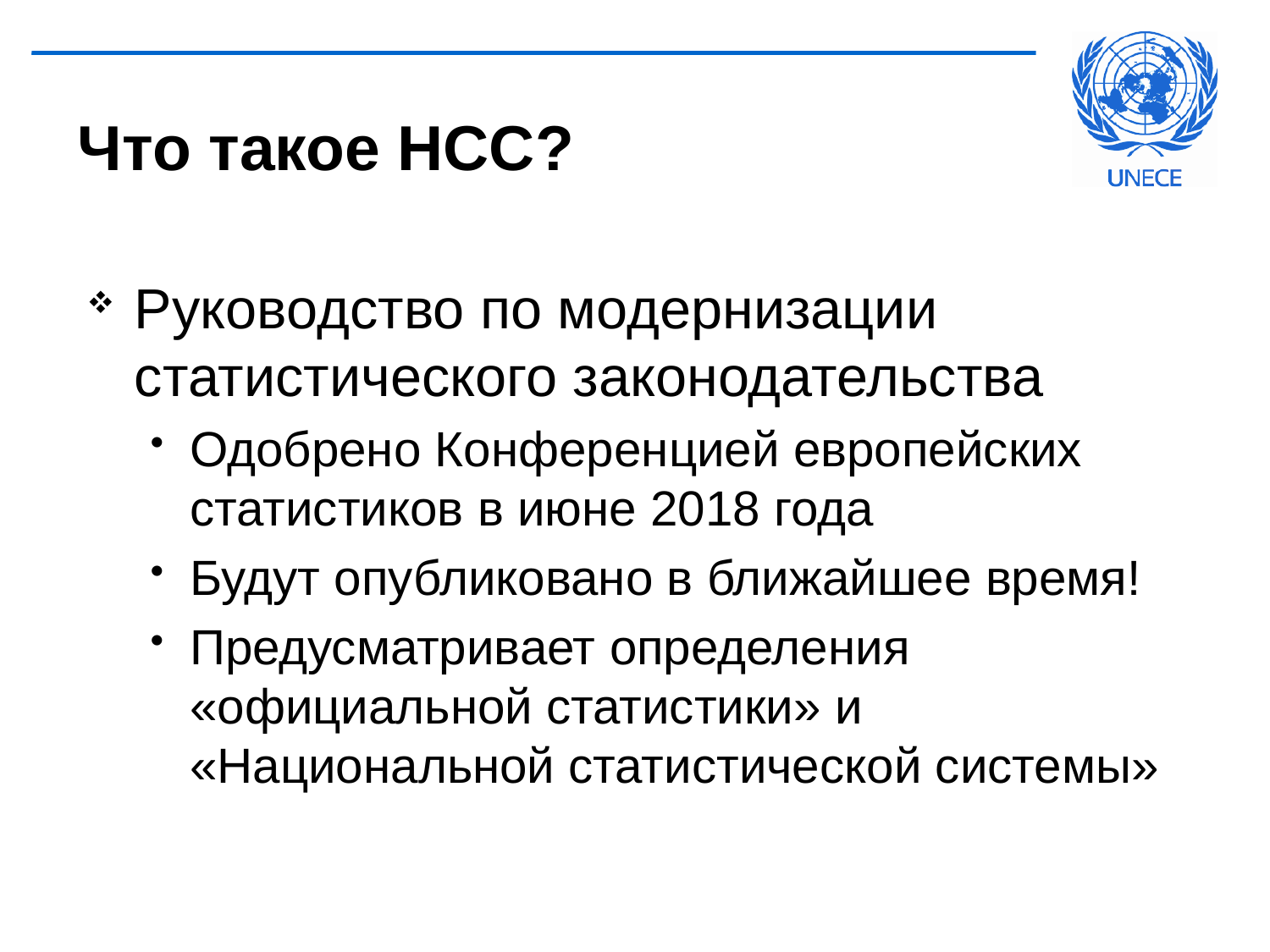

# Что такое НСС?
Руководство по модернизации статистического законодательства
Одобрено Конференцией европейских статистиков в июне 2018 года
Будут опубликовано в ближайшее время!
Предусматривает определения «официальной статистики» и «Национальной статистической системы»